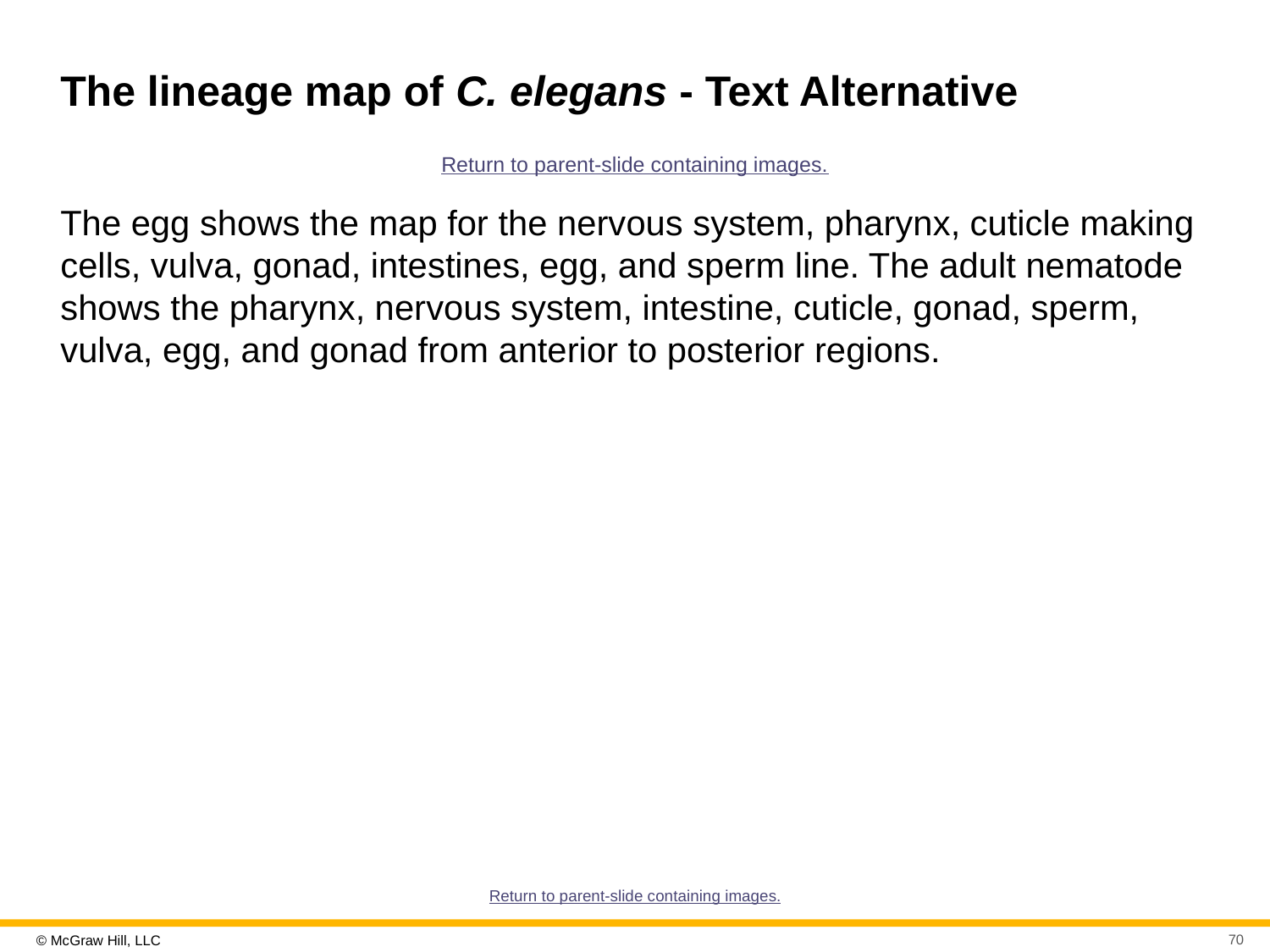

# The lineage map of C. elegans - Text Alternative
Return to parent-slide containing images.
The egg shows the map for the nervous system, pharynx, cuticle making cells, vulva, gonad, intestines, egg, and sperm line. The adult nematode shows the pharynx, nervous system, intestine, cuticle, gonad, sperm, vulva, egg, and gonad from anterior to posterior regions.
Return to parent-slide containing images.
70